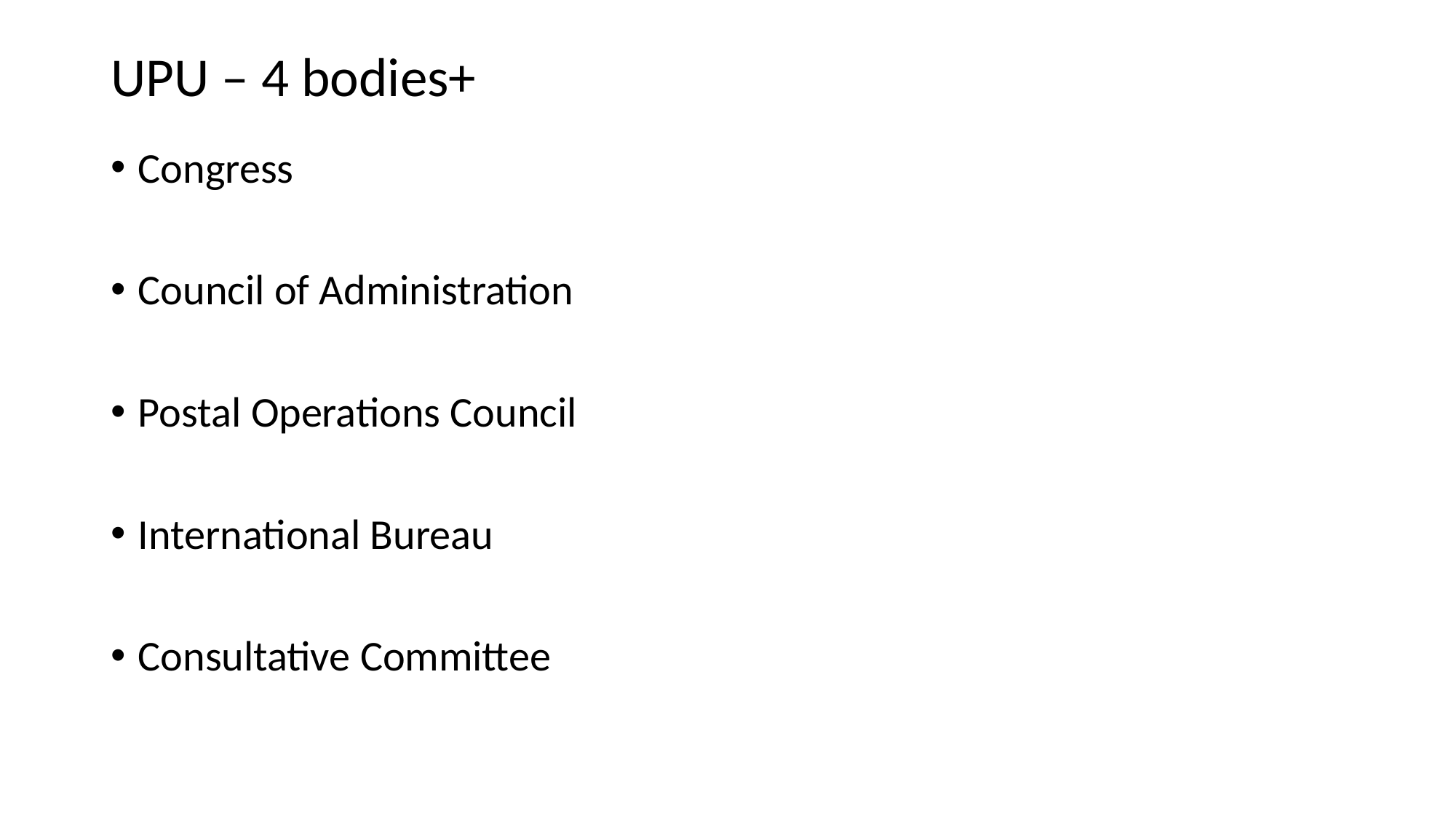

# UPU – 4 bodies+
Congress

Council of Administration

Postal Operations Council

International Bureau

Consultative Committee